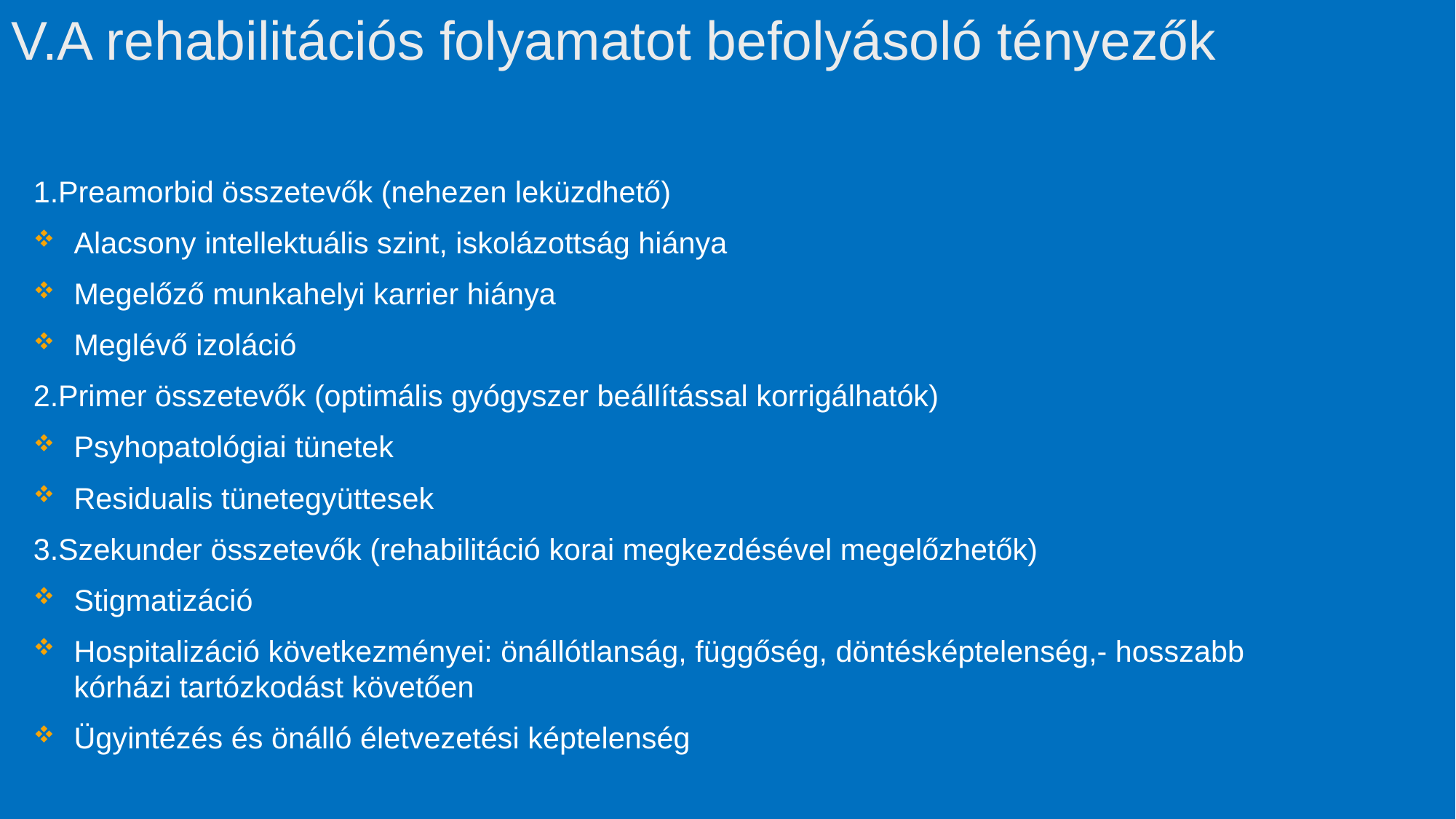

# V.A rehabilitációs folyamatot befolyásoló tényezők
1.Preamorbid összetevők (nehezen leküzdhető)
Alacsony intellektuális szint, iskolázottság hiánya
Megelőző munkahelyi karrier hiánya
Meglévő izoláció
2.Primer összetevők (optimális gyógyszer beállítással korrigálhatók)
Psyhopatológiai tünetek
Residualis tünetegyüttesek
3.Szekunder összetevők (rehabilitáció korai megkezdésével megelőzhetők)
Stigmatizáció
Hospitalizáció következményei: önállótlanság, függőség, döntésképtelenség,- hosszabb kórházi tartózkodást követően
Ügyintézés és önálló életvezetési képtelenség